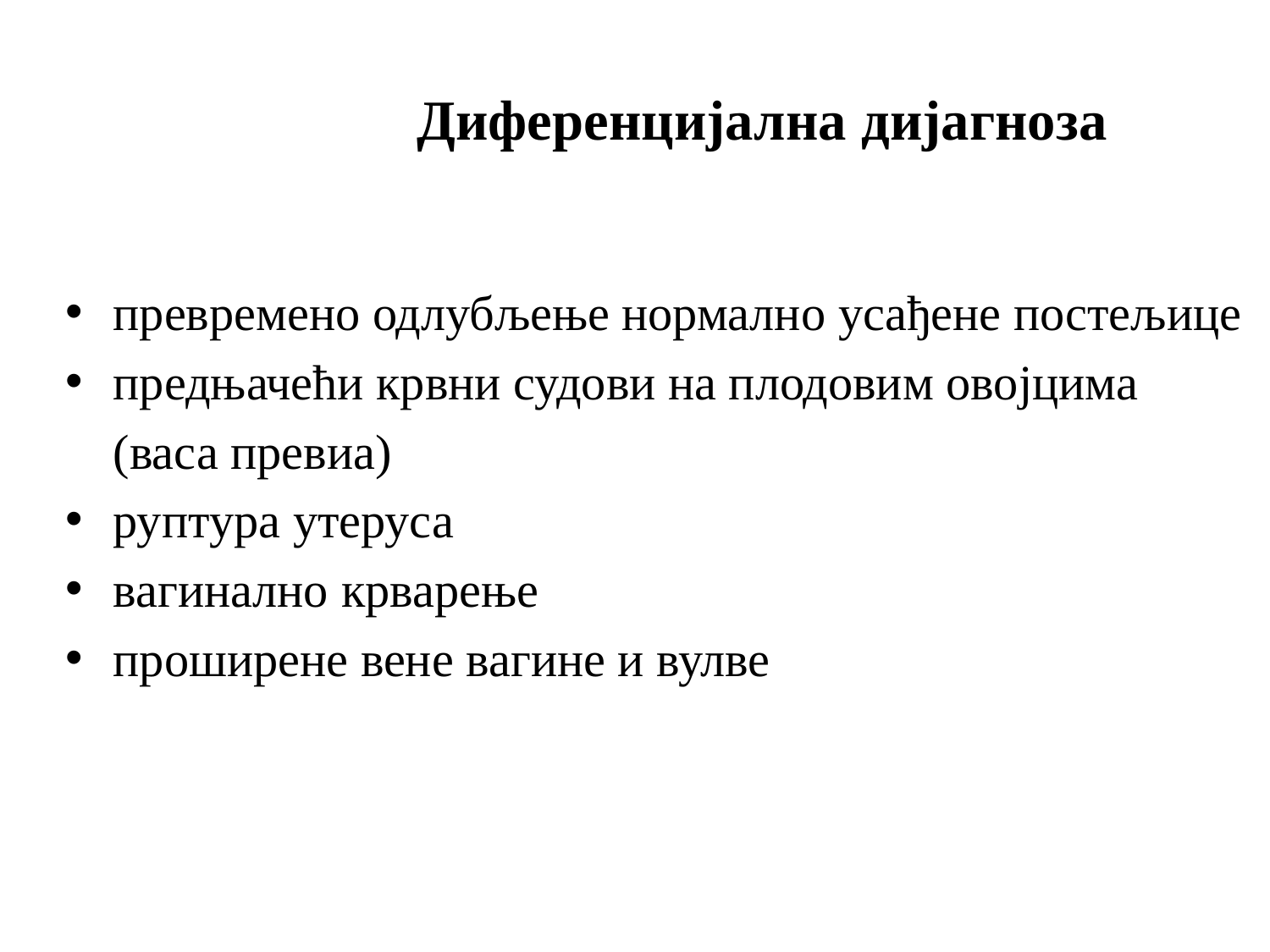

# Диференцијална дијагноза
превремено одлубљење нормално усађене постељице
предњачећи крвни судови на плодовим овојцима
	(васа превиа)
руптура утеруса
вагинално крварење
проширене вене вагине и вулве